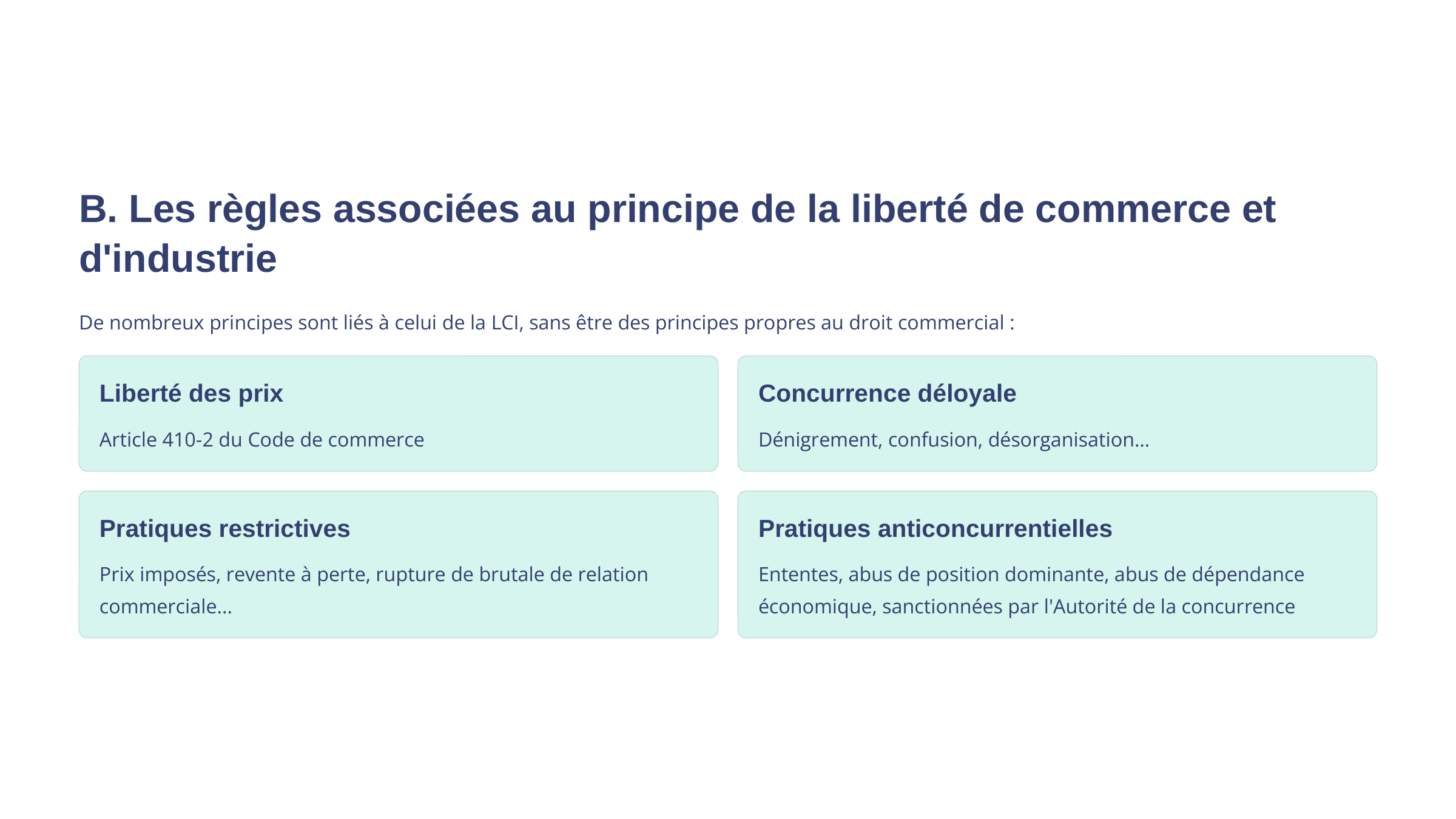

B. Les règles associées au principe de la liberté de commerce et d'industrie
De nombreux principes sont liés à celui de la LCI, sans être des principes propres au droit commercial :

Liberté des prix
Concurrence déloyale
Article 410-2 du Code de commerce
Dénigrement, confusion, désorganisation…

Pratiques restrictives
Pratiques anticoncurrentielles
Prix imposés, revente à perte, rupture de brutale de relation commerciale...
Ententes, abus de position dominante, abus de dépendance économique, sanctionnées par l'Autorité de la concurrence